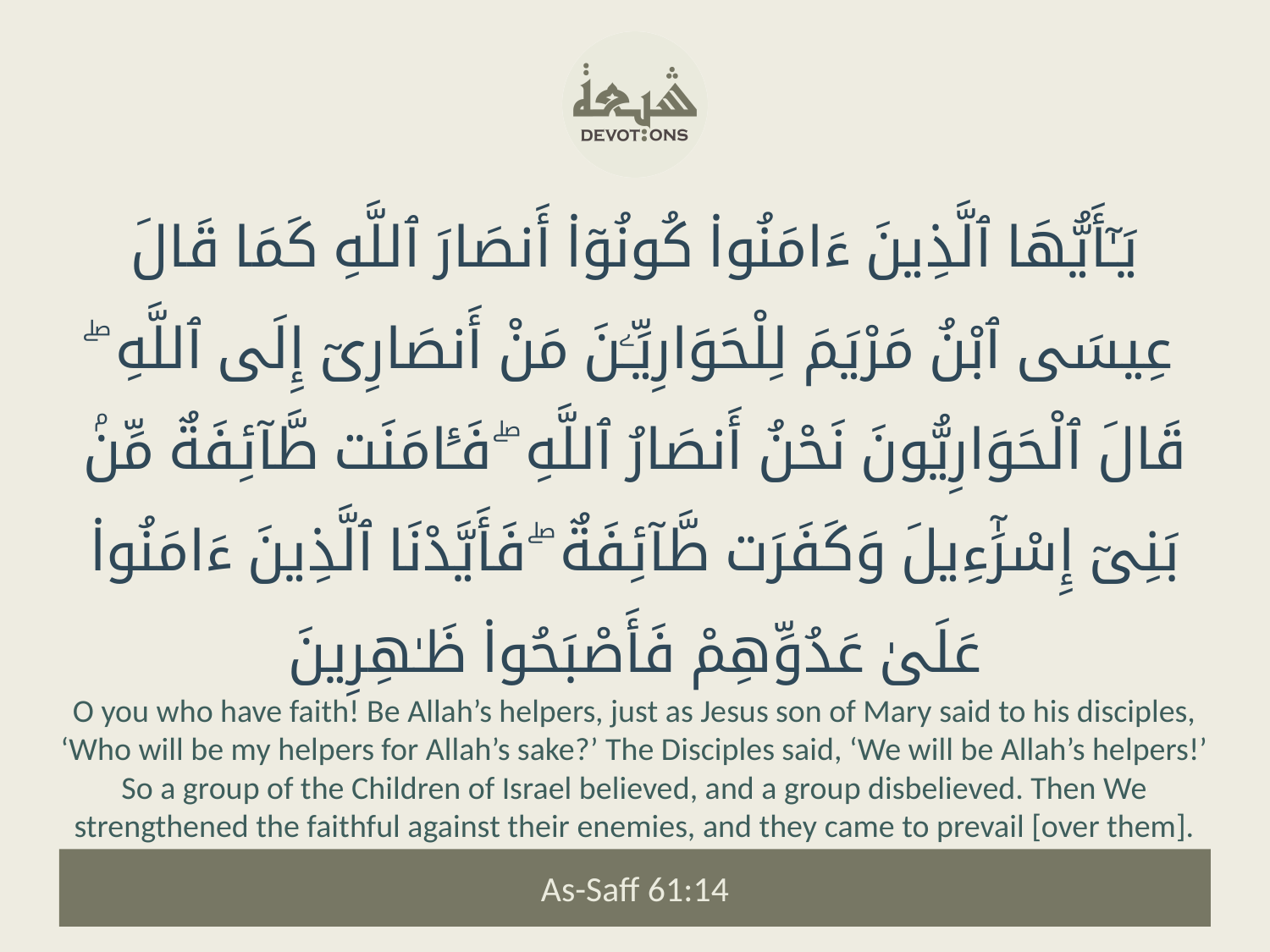

يَـٰٓأَيُّهَا ٱلَّذِينَ ءَامَنُوا۟ كُونُوٓا۟ أَنصَارَ ٱللَّهِ كَمَا قَالَ عِيسَى ٱبْنُ مَرْيَمَ لِلْحَوَارِيِّـۧنَ مَنْ أَنصَارِىٓ إِلَى ٱللَّهِ ۖ قَالَ ٱلْحَوَارِيُّونَ نَحْنُ أَنصَارُ ٱللَّهِ ۖ فَـَٔامَنَت طَّآئِفَةٌ مِّنۢ بَنِىٓ إِسْرَٰٓءِيلَ وَكَفَرَت طَّآئِفَةٌ ۖ فَأَيَّدْنَا ٱلَّذِينَ ءَامَنُوا۟ عَلَىٰ عَدُوِّهِمْ فَأَصْبَحُوا۟ ظَـٰهِرِينَ
O you who have faith! Be Allah’s helpers, just as Jesus son of Mary said to his disciples, ‘Who will be my helpers for Allah’s sake?’ The Disciples said, ‘We will be Allah’s helpers!’ So a group of the Children of Israel believed, and a group disbelieved. Then We strengthened the faithful against their enemies, and they came to prevail [over them].
As-Saff 61:14